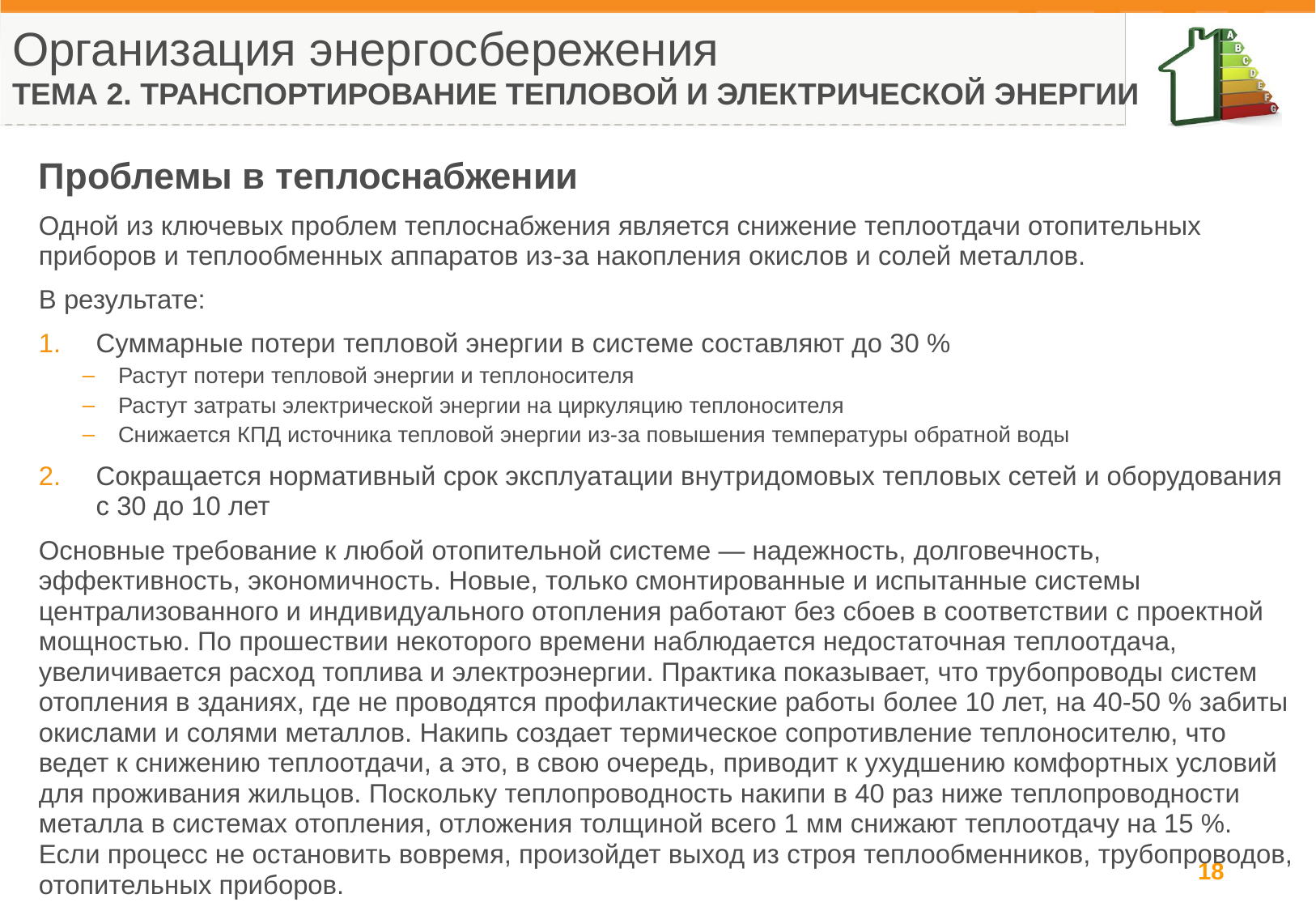

Организация энергосбережения
ТЕМА 2. ТРАНСПОРТИРОВАНИЕ ТЕПЛОВОЙ И ЭЛЕКТРИЧЕСКОЙ ЭНЕРГИИ
Проблемы в теплоснабжении
Одной из ключевых проблем теплоснабжения является снижение теплоотдачи отопительных приборов и теплообменных аппаратов из-за накопления окислов и солей металлов.
В результате:
Суммарные потери тепловой энергии в системе составляют до 30 %
Растут потери тепловой энергии и теплоносителя
Растут затраты электрической энергии на циркуляцию теплоносителя
Снижается КПД источника тепловой энергии из-за повышения температуры обратной воды
Сокращается нормативный срок эксплуатации внутридомовых тепловых сетей и оборудования с 30 до 10 лет
Основные требование к любой отопительной системе — надежность, долговечность, эффективность, экономичность. Новые, только смонтированные и испытанные системы централизованного и индивидуального отопления работают без сбоев в соответствии с проектной мощностью. По прошествии некоторого времени наблюдается недостаточная теплоотдача, увеличивается расход топлива и электроэнергии. Практика показывает, что трубопроводы систем отопления в зданиях, где не проводятся профилактические работы более 10 лет, на 40-50 % забиты окислами и солями металлов. Накипь создает термическое сопротивление теплоносителю, что ведет к снижению теплоотдачи, а это, в свою очередь, приводит к ухудшению комфортных условий для проживания жильцов. Поскольку теплопроводность накипи в 40 раз ниже теплопроводности металла в системах отопления, отложения толщиной всего 1 мм снижают теплоотдачу на 15 %. Если процесс не остановить вовремя, произойдет выход из строя теплообменников, трубопроводов, отопительных приборов.